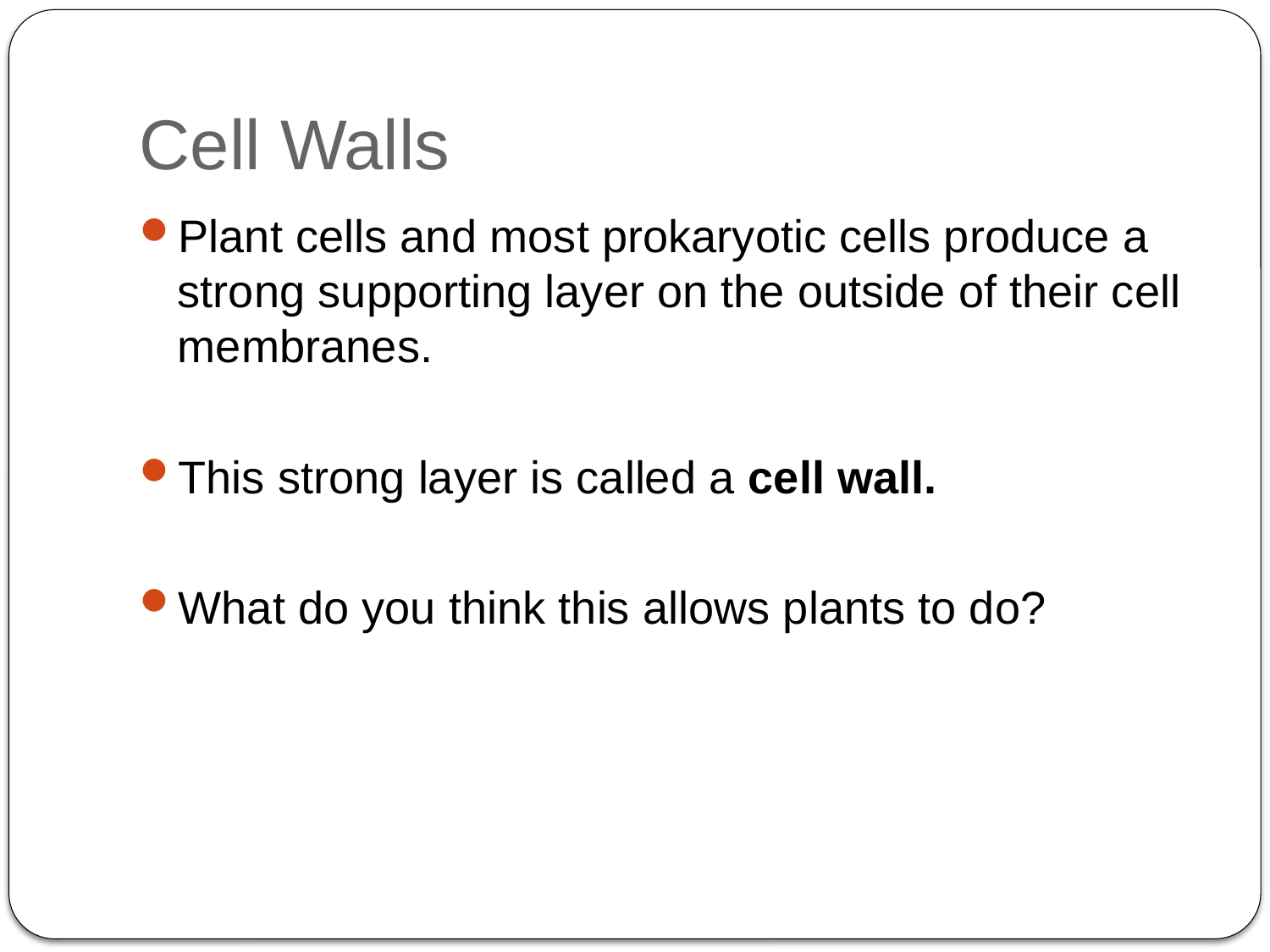

# Cell Walls
Plant cells and most prokaryotic cells produce a strong supporting layer on the outside of their cell membranes.

This strong layer is called a cell wall.

What do you think this allows plants to do?